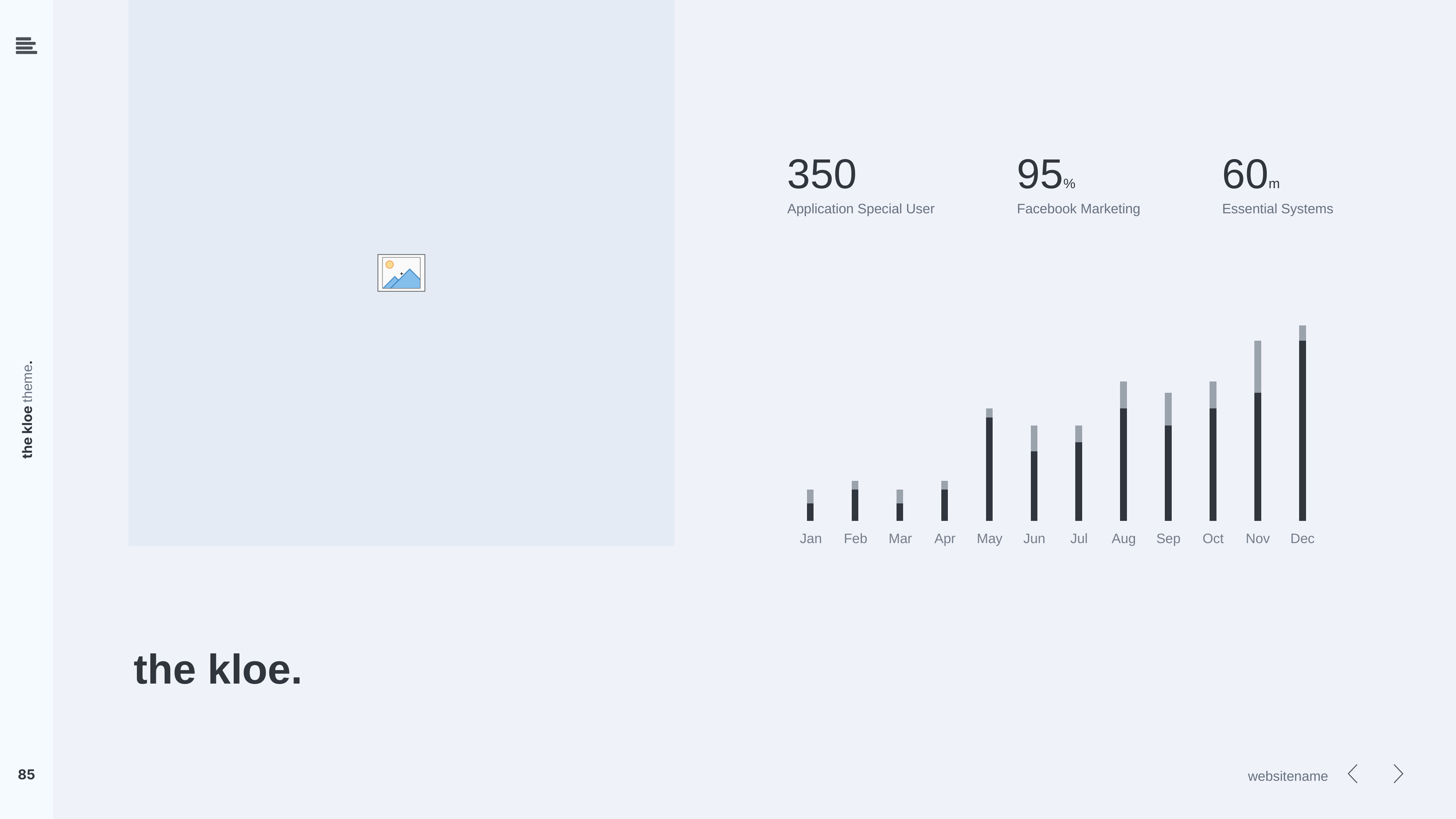

350
Application Special User
95%
Facebook Marketing
60m
Essential Systems

Jan
Feb
Mar
Apr
May
Jun
Jul
Aug
Sep
Oct
Nov
Dec
the kloe.
85